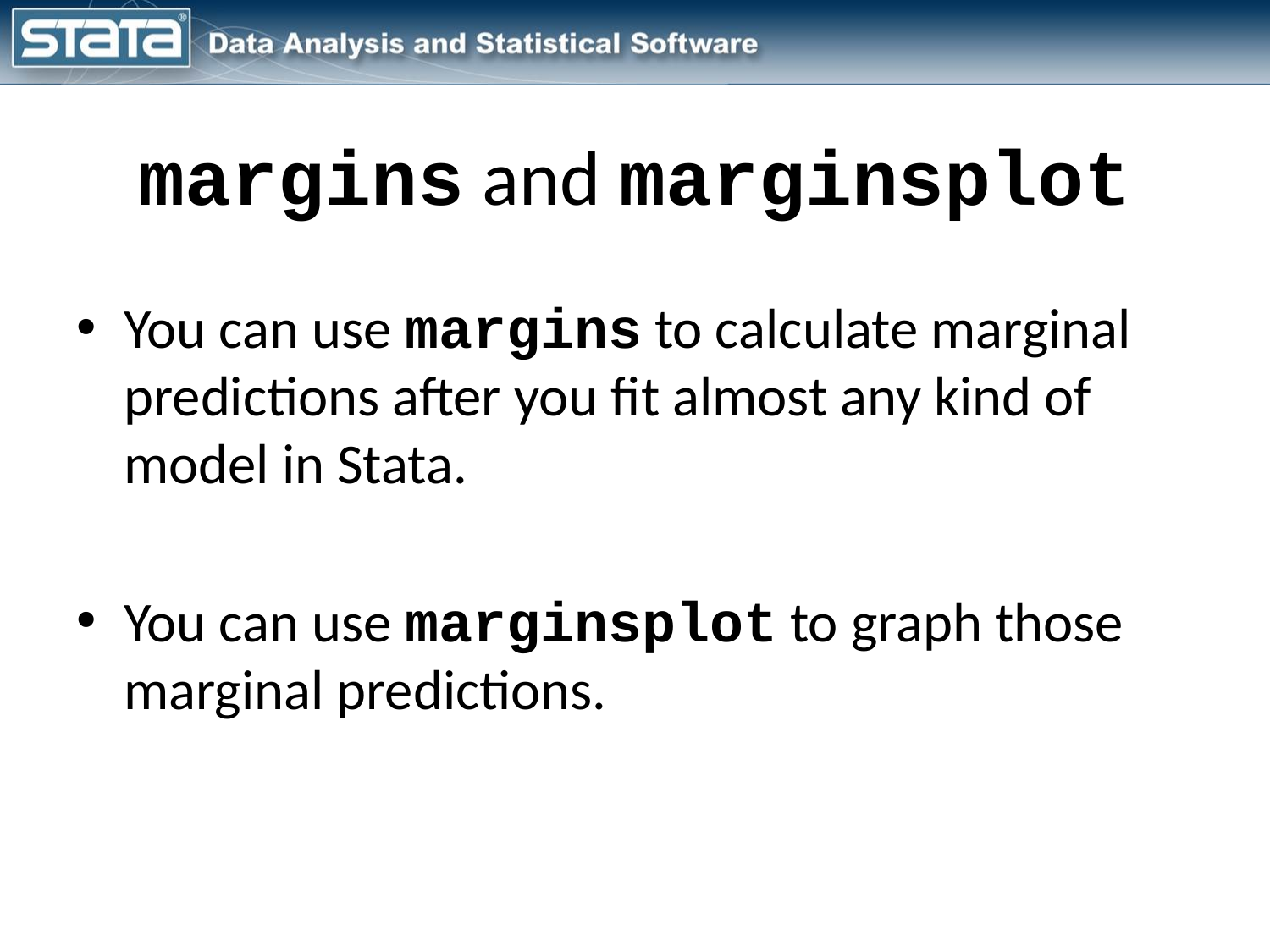

# margins and marginsplot
You can use margins to calculate marginal predictions after you fit almost any kind of model in Stata.

You can use marginsplot to graph those marginal predictions.